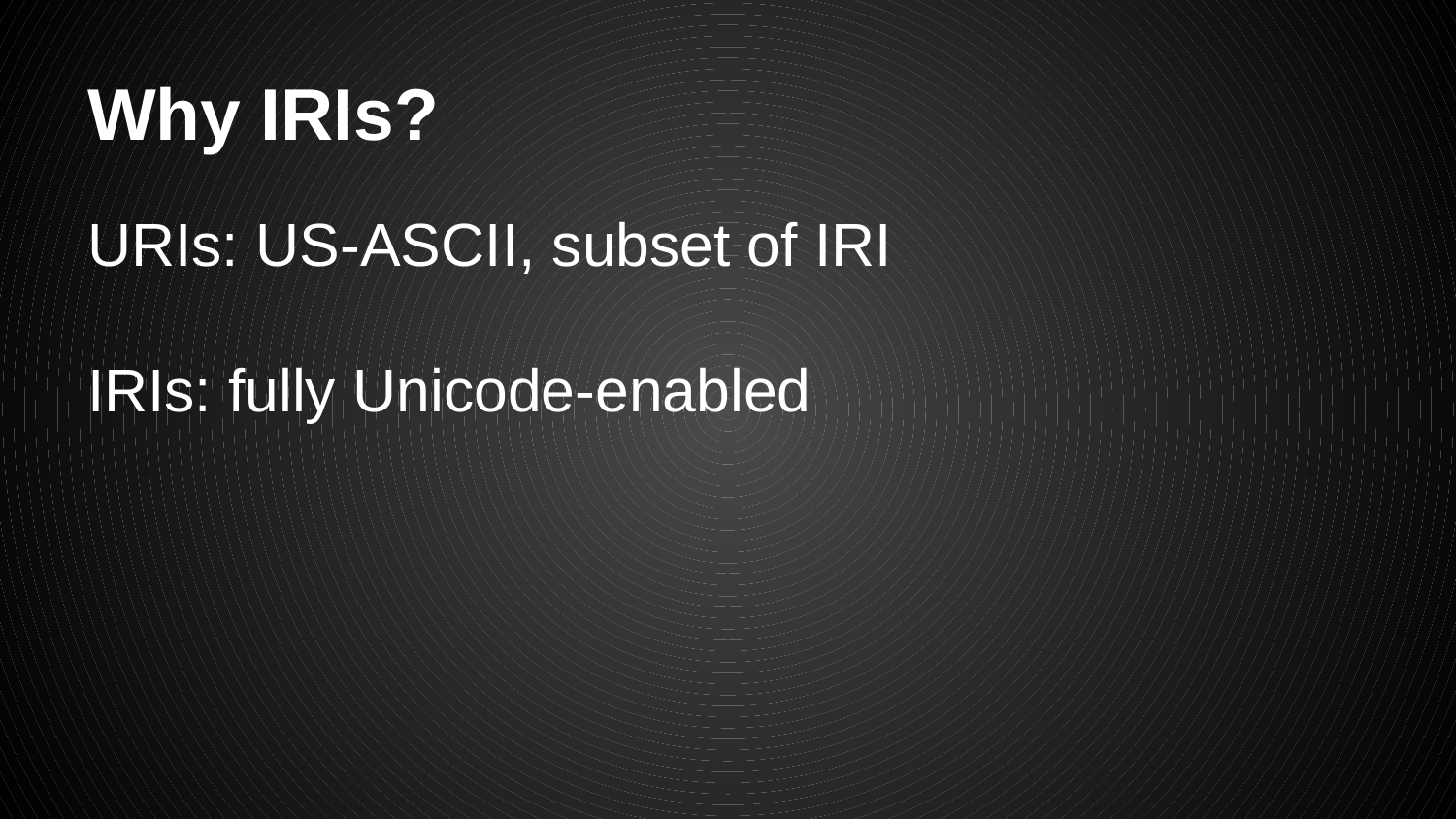

# Why IRIs?
URIs: US-ASCII, subset of IRI

IRIs: fully Unicode-enabled